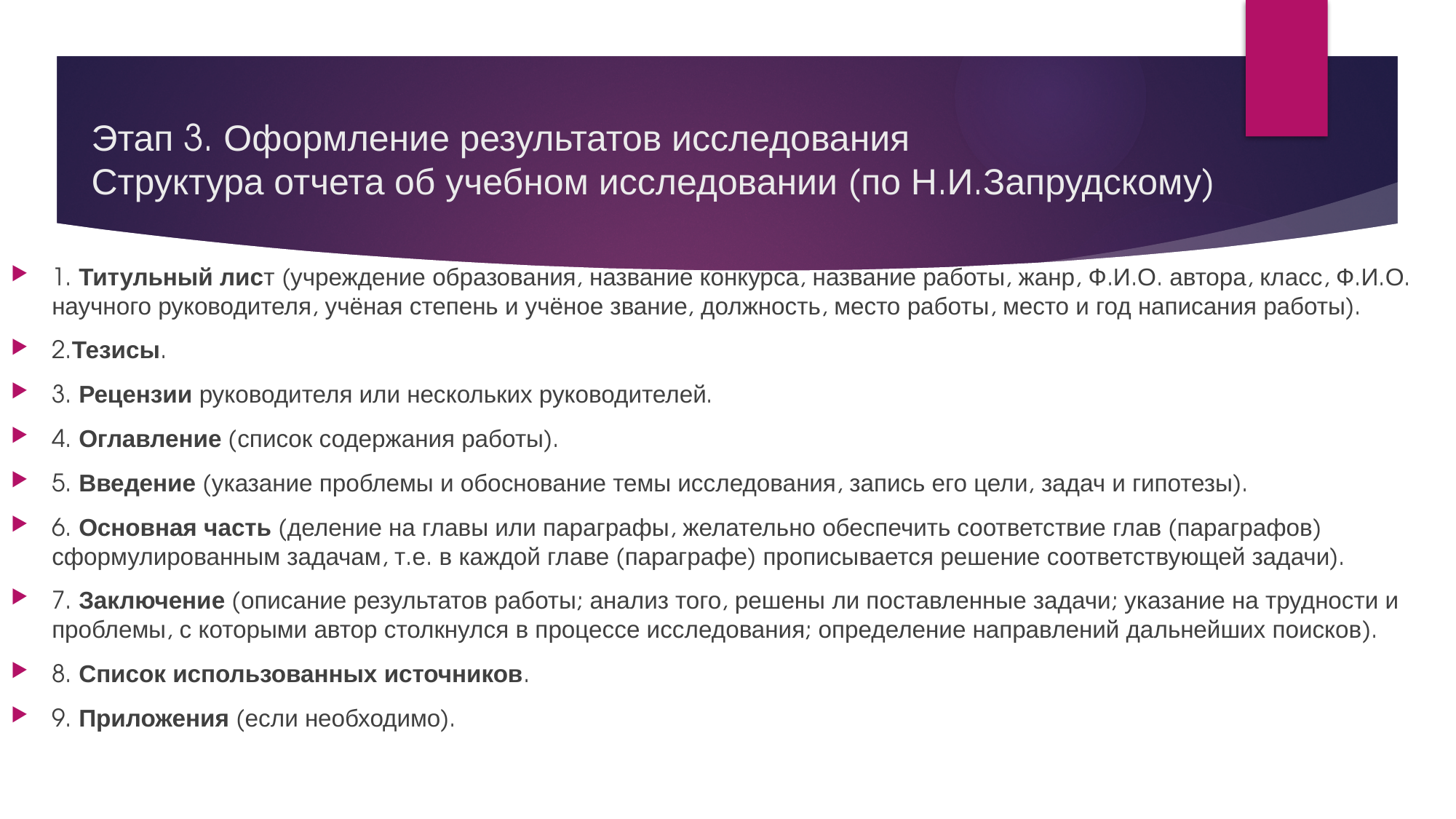

# Этап 3. Оформление результатов исследования Структура отчета об учебном исследовании (по Н.И.Запрудскому)
1. Титульный лист (учреждение образования, название конкурса, название работы, жанр, Ф.И.О. автора, класс, Ф.И.О. научного руководителя, учёная степень и учёное звание, должность, место работы, место и год написания работы).
2.Тезисы.
3. Рецензии руководителя или нескольких руководителей.
4. Оглавление (список содержания работы).
5. Введение (указание проблемы и обоснование темы исследования, запись его цели, задач и гипотезы).
6. Основная часть (деление на главы или параграфы, желательно обеспечить соответствие глав (параграфов) сформулированным задачам, т.е. в каждой главе (параграфе) прописывается решение соответствующей задачи).
7. Заключение (описание результатов работы; анализ того, решены ли поставленные задачи; указание на трудности и проблемы, с которыми автор столкнулся в процессе исследования; определение направлений дальнейших поисков).
8. Список использованных источников.
9. Приложения (если необходимо).